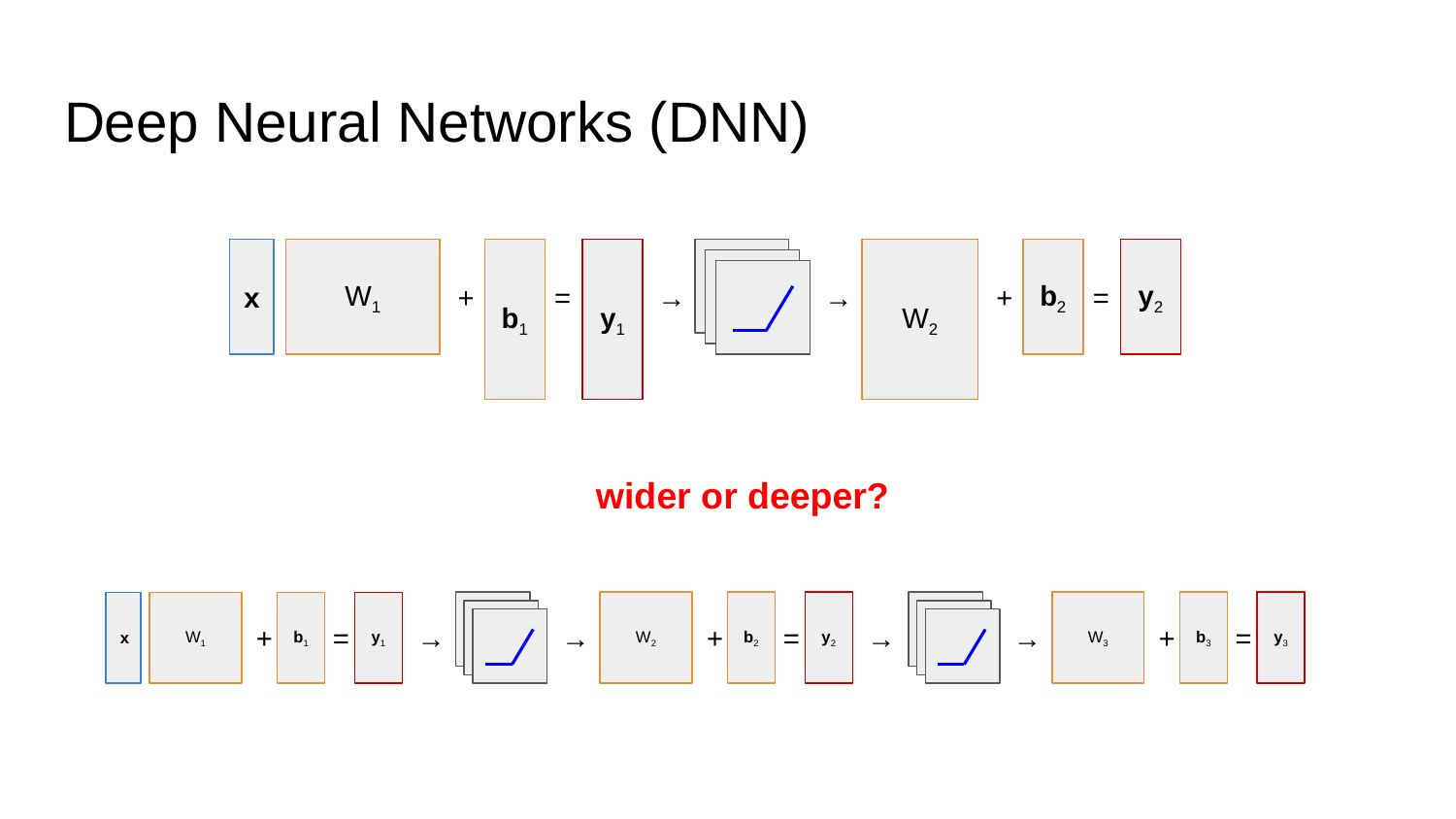

# Deep Neural Networks (DNN)

W2
b2
y2
y1
b1
W1
x
+
=
+
=
→
→
wider or deeper?
W2
b2
y2
W3
b3
y3

x
W1
b1
y1
+
=
+
=
+
=
→
→
→
→